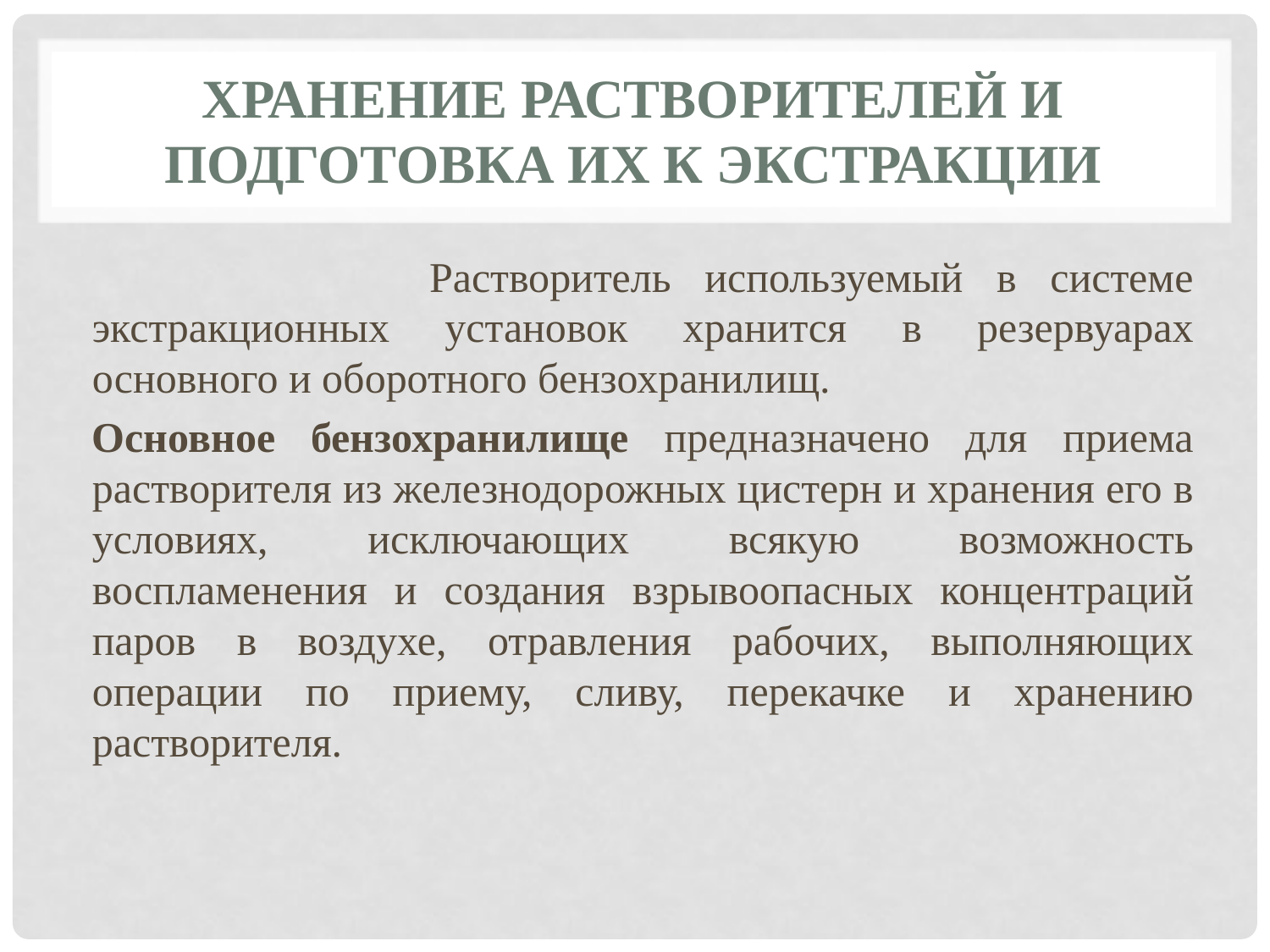

# ХРАНЕНИЕ РАСТВОРИТЕЛЕЙ И ПОДГОТОВКА ИХ К ЭКСТРАКЦИИ
          Растворитель используемый в системе экстракционных установок хранится в резервуарах основного и оборотного бензохранилищ.
Основное бензохранилище предназначено для приема растворителя из железнодорожных цистерн и хранения его в условиях, исключающих всякую возможность воспламенения и создания взрывоопасных концентраций паров в воздухе, отравления рабочих, выполняющих операции по приему, сливу, перекачке и хранению растворителя.